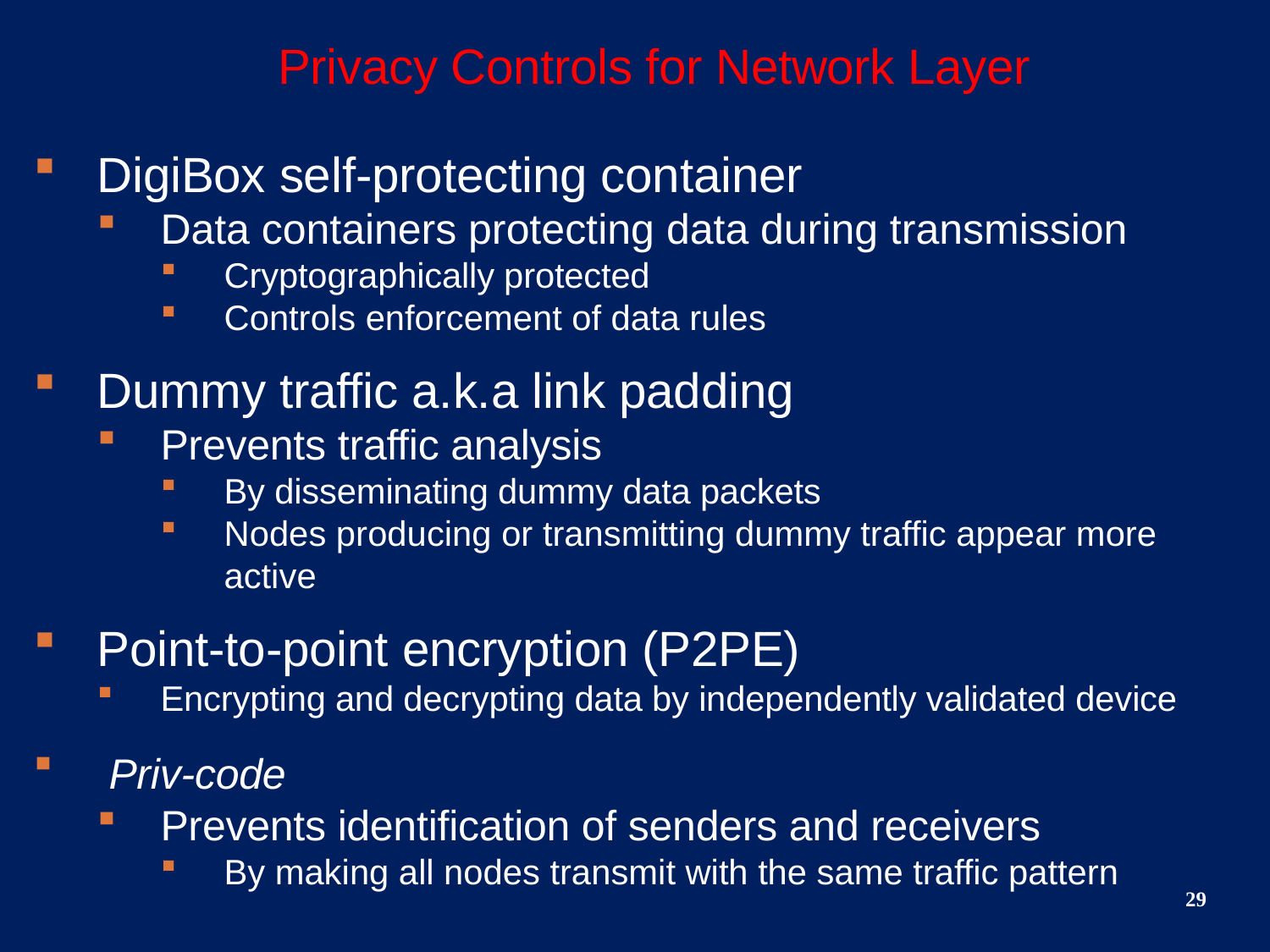

# Privacy Controls for Network Layer
DigiBox self-protecting container
Data containers protecting data during transmission
Cryptographically protected
Controls enforcement of data rules
Dummy traffic a.k.a link padding
Prevents traffic analysis
By disseminating dummy data packets
Nodes producing or transmitting dummy traffic appear more active
Point-to-point encryption (P2PE)
Encrypting and decrypting data by independently validated device
 Priv-code
Prevents identification of senders and receivers
By making all nodes transmit with the same traffic pattern
29